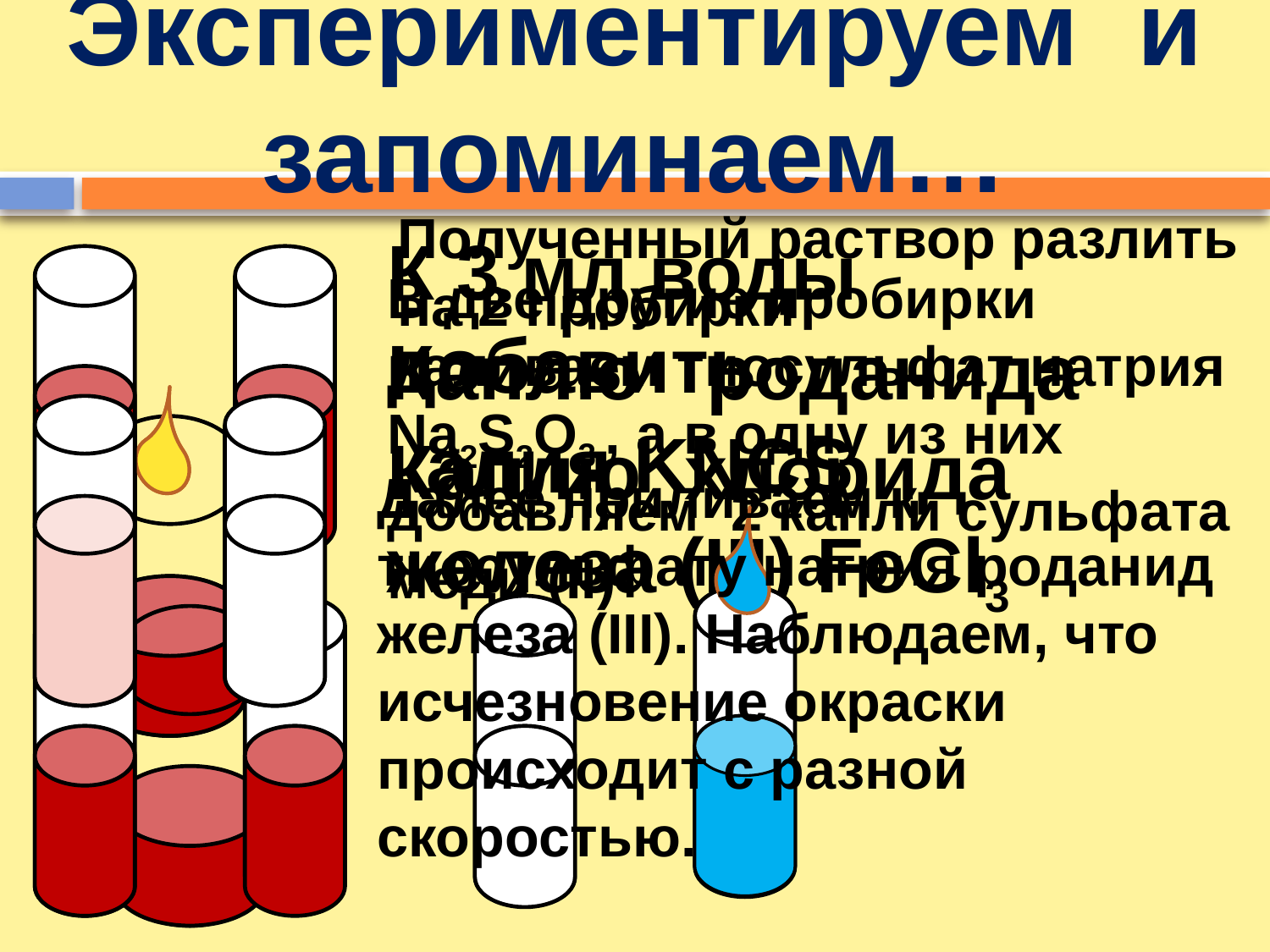

# Экспериментируем  и запоминаем…
Полученный раствор разлить  на 2 пробирки
К 3 мл воды добавить

В две другие пробирки наливаем тиосульфат натрия Na2S2O3 , а в одну из них добавляем  2 капли сульфата меди (II)
Каплю   роданида калия KNCS

Каплю  хлорида железа (III) FeCl3

Далее приливаем к тиосульфату натрия роданид железа (III). Наблюдаем, что исчезновение окраски происходит с разной скоростью.